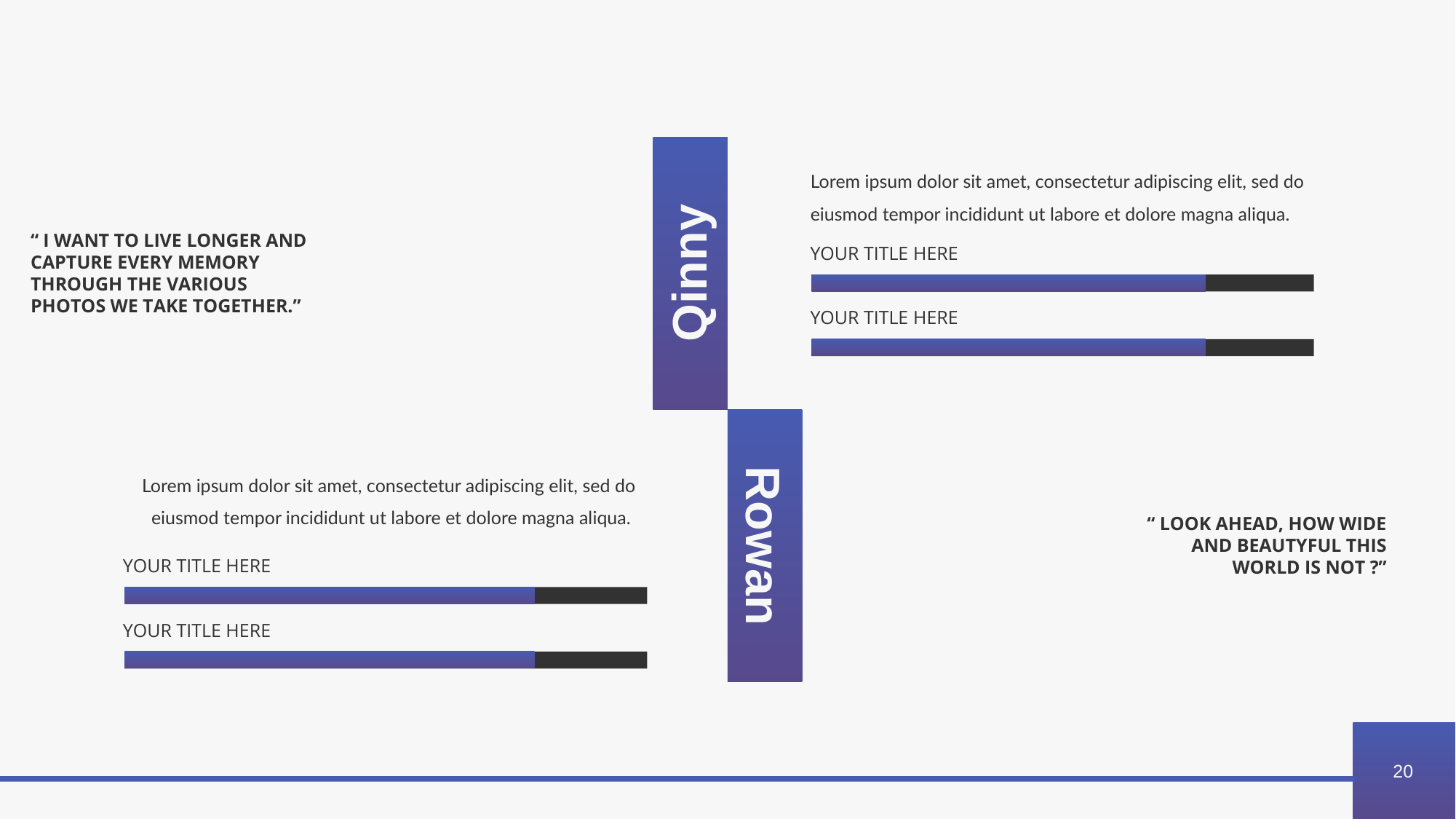

Lorem ipsum dolor sit amet, consectetur adipiscing elit, sed do eiusmod tempor incididunt ut labore et dolore magna aliqua.
“ I WANT TO LIVE LONGER AND CAPTURE EVERY MEMORY THROUGH THE VARIOUS PHOTOS WE TAKE TOGETHER.”
YOUR TITLE HERE

Qinny
YOUR TITLE HERE

Lorem ipsum dolor sit amet, consectetur adipiscing elit, sed do eiusmod tempor incididunt ut labore et dolore magna aliqua.
“ LOOK AHEAD, HOW WIDE AND BEAUTYFUL THIS WORLD IS NOT ?”
Rowan
YOUR TITLE HERE

YOUR TITLE HERE